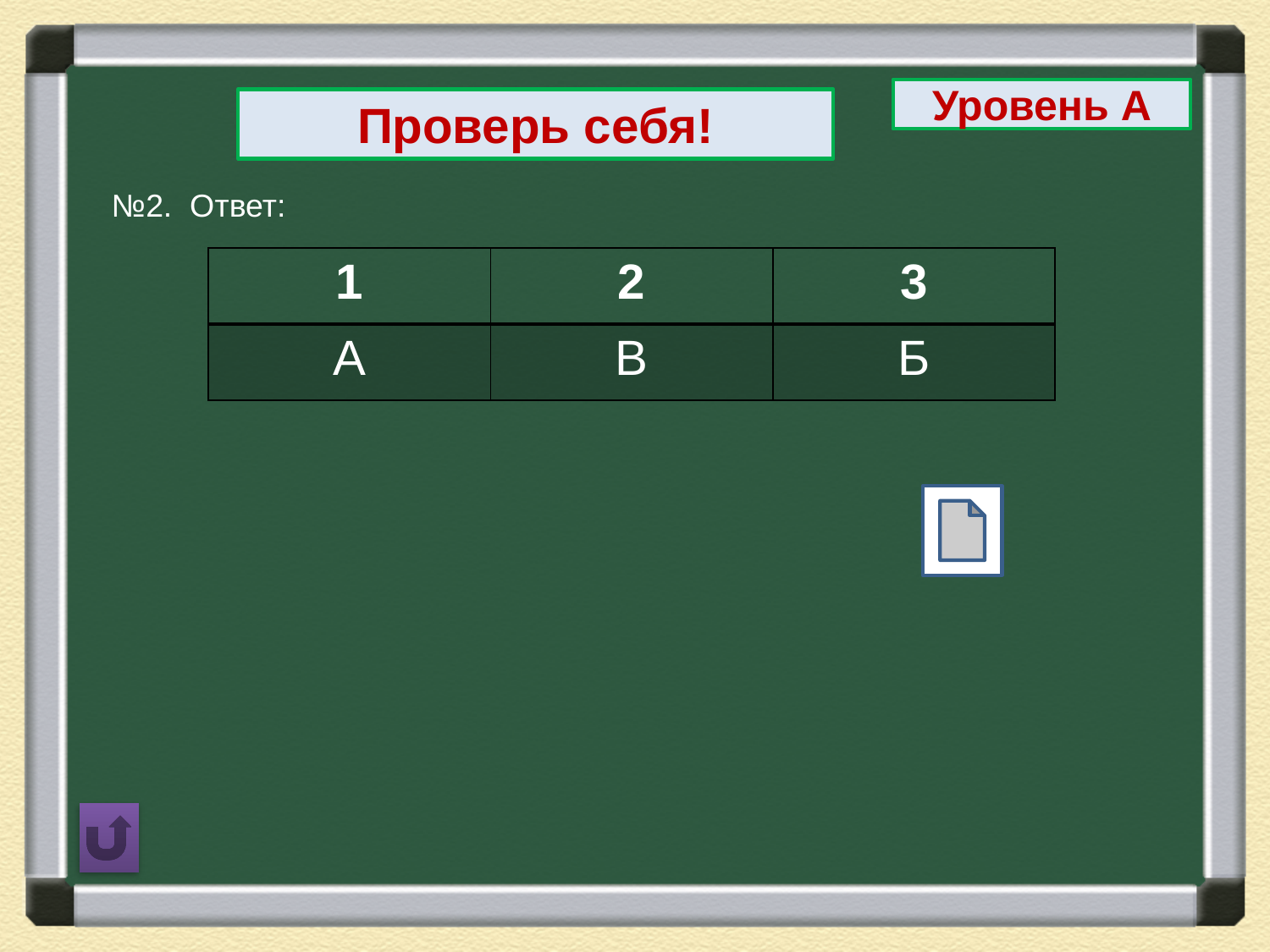

Уровень А
Проверь себя!
    №2.  Ответ:

| 1 | 2 | 3 |
| --- | --- | --- |
| А | В | Б |